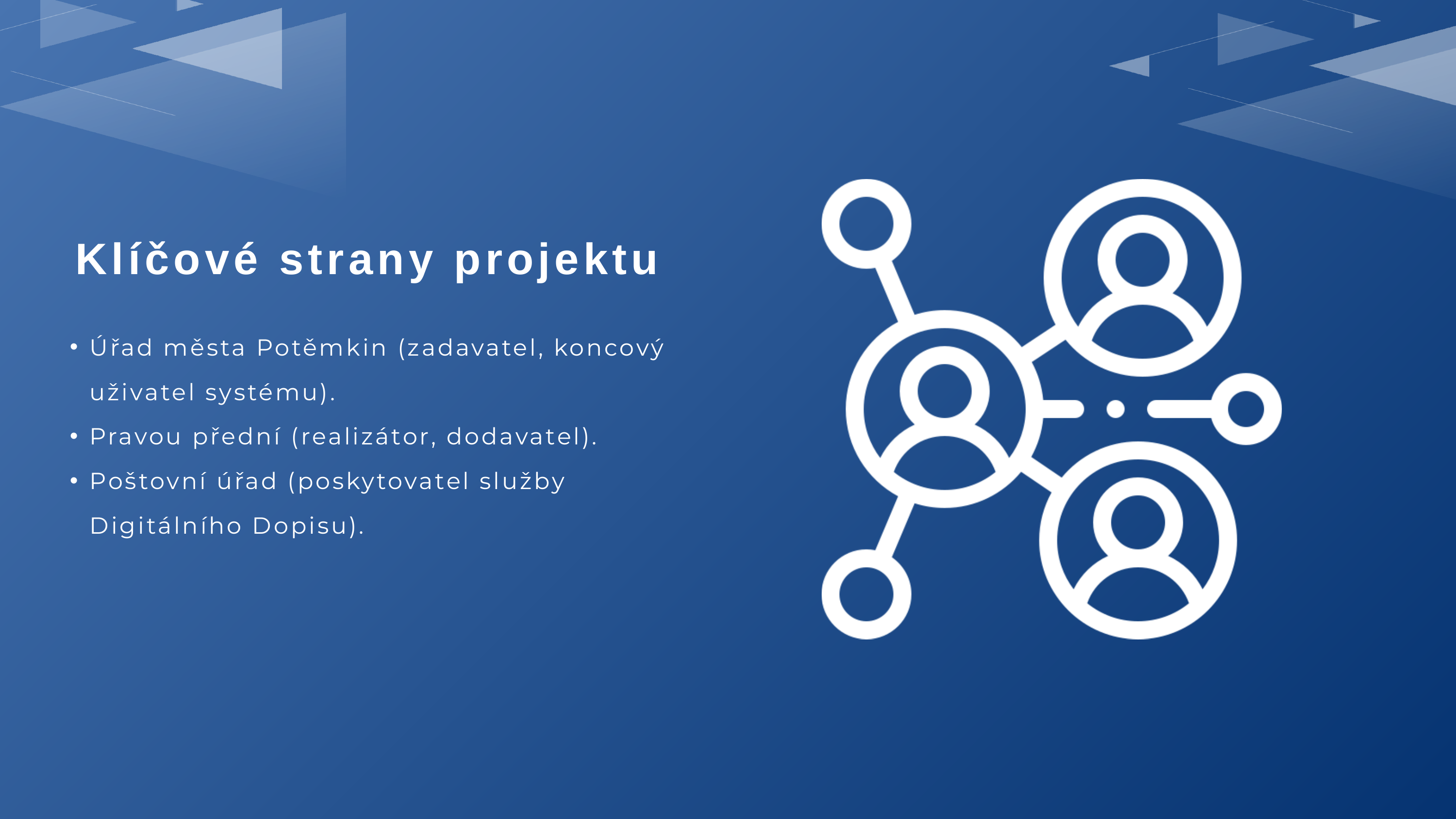

Klíčové strany projektu
Úřad města Potěmkin (zadavatel, koncový uživatel systému).
Pravou přední (realizátor, dodavatel).
Poštovní úřad (poskytovatel služby Digitálního Dopisu).